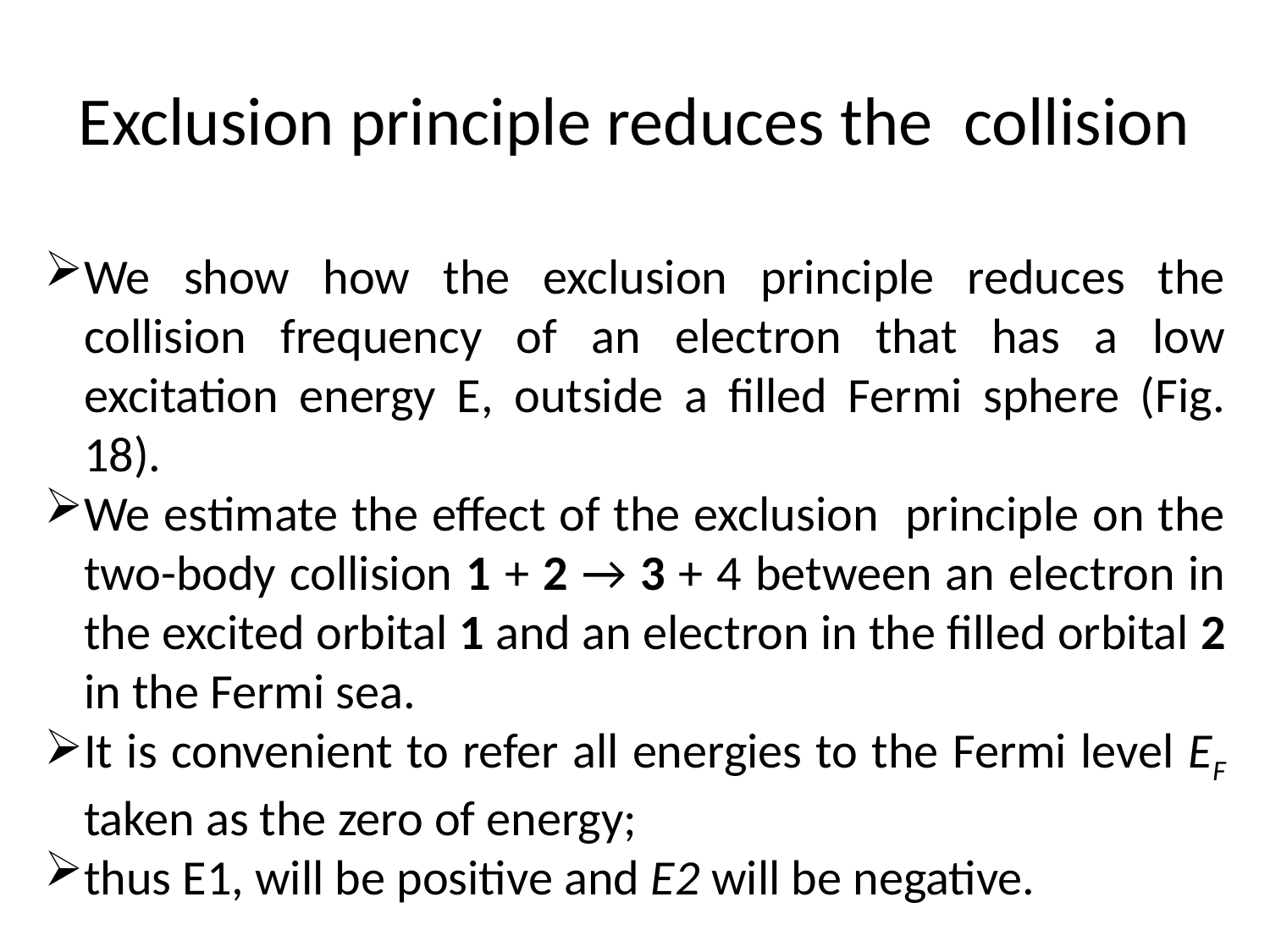

# Exclusion principle reduces the  collision
We show how the exclusion principle reduces the collision frequency of an electron that has a low excitation energy E, outside a filled Fermi sphere (Fig. 18).
We estimate the effect of the exclusion  principle on the two-body collision 1 + 2 → 3 + 4 between an electron in the excited orbital 1 and an electron in the filled orbital 2 in the Fermi sea.
It is convenient to refer all energies to the Fermi level EF taken as the zero of energy;
thus E1, will be positive and E2 will be negative.